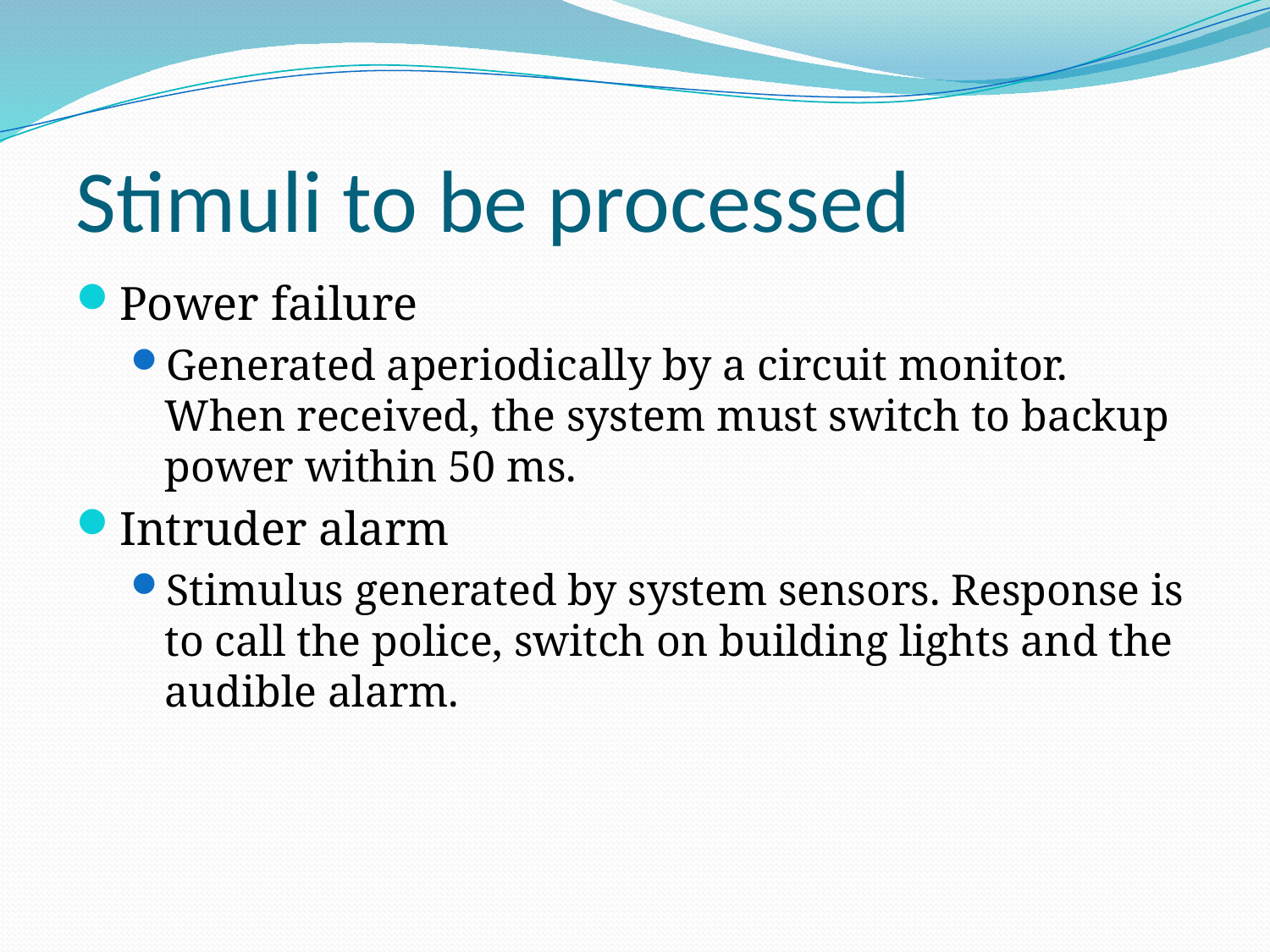

# Stimuli to be processed
Power failure
Generated aperiodically by a circuit monitor. When received, the system must switch to backup power within 50 ms.
Intruder alarm
Stimulus generated by system sensors. Response is to call the police, switch on building lights and the audible alarm.